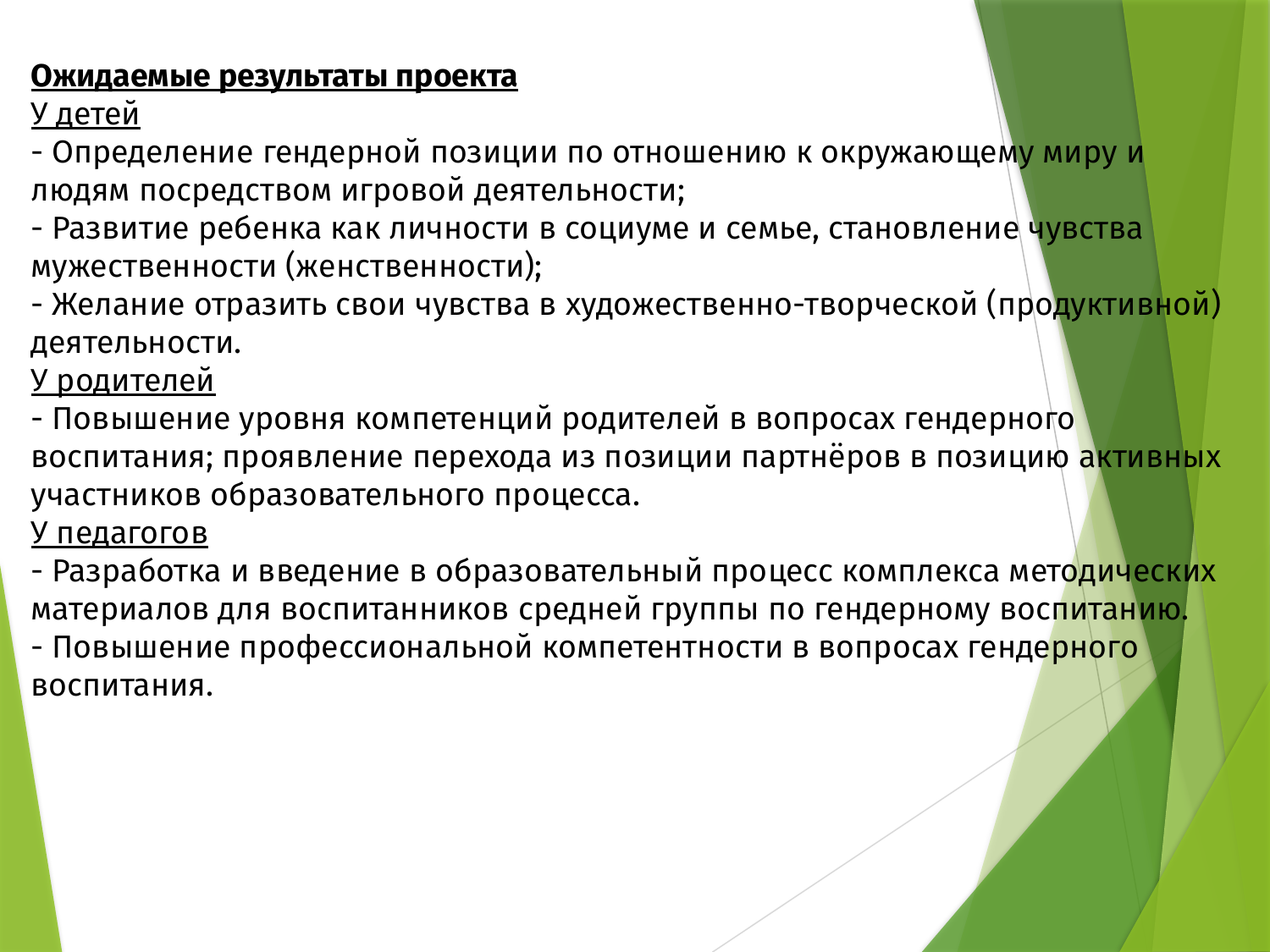

Ожидаемые результаты проекта
У детей
- Определение гендерной позиции по отношению к окружающему миру и людям посредством игровой деятельности;
- Развитие ребенка как личности в социуме и семье, становление чувства мужественности (женственности);
- Желание отразить свои чувства в художественно-творческой (продуктивной) деятельности.
У родителей
- Повышение уровня компетенций родителей в вопросах гендерного воспитания; проявление перехода из позиции партнёров в позицию активных участников образовательного процесса.
У педагогов
- Разработка и введение в образовательный процесс комплекса методических материалов для воспитанников средней группы по гендерному воспитанию.
- Повышение профессиональной компетентности в вопросах гендерного воспитания.